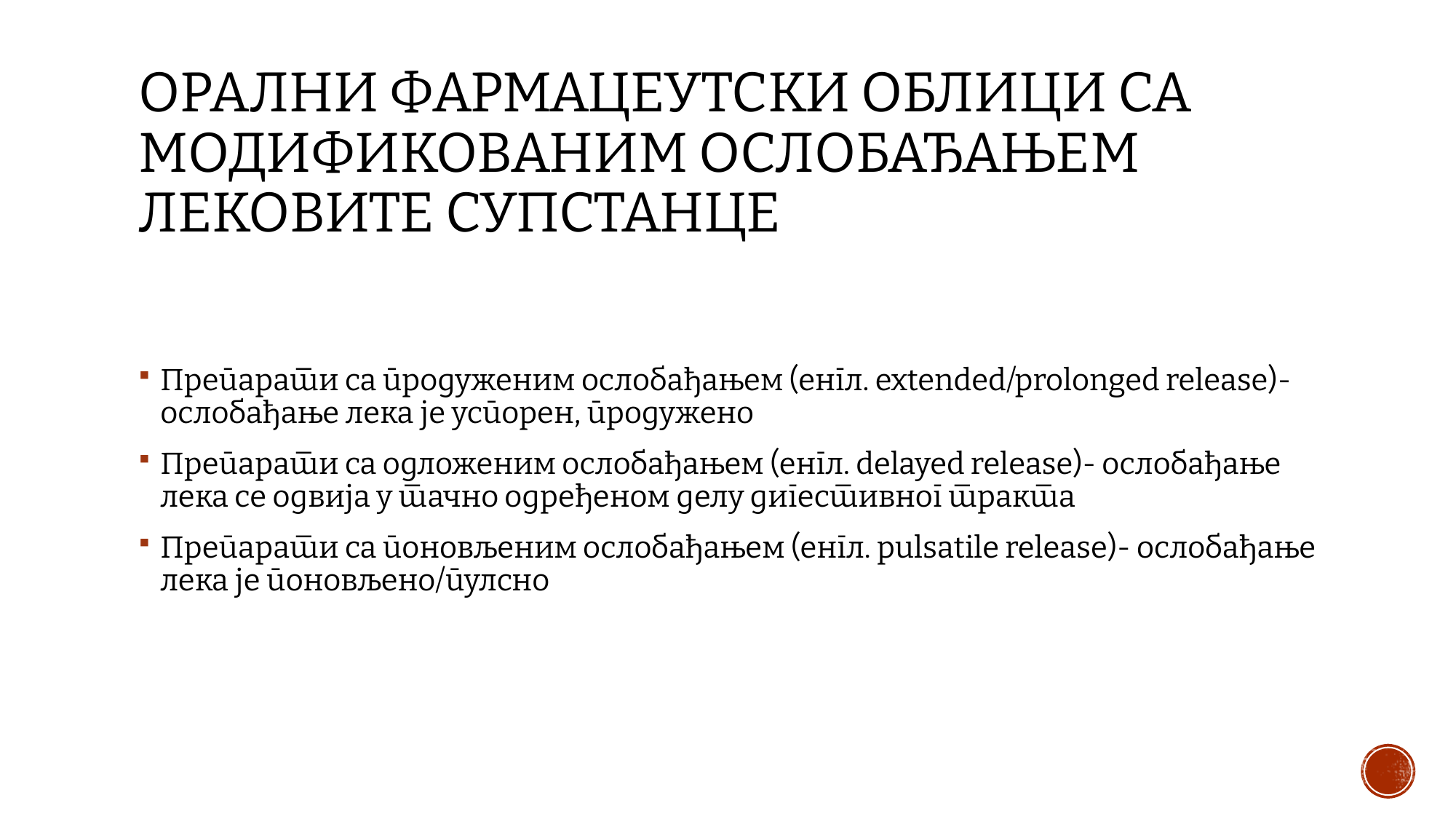

# Орални фармацеутски облици са модификованим ослобађањем лековите супстанце

Препарати са продуженим ослобађањем (енгл. extended/prolonged release)- ослобађање лека је успорен, продужено
Препарати са одложеним ослобађањем (енгл. delayed release)- ослобађање лека се одвија у тачно одређеном делу дигестивног тракта
Препарати са поновљеним ослобађањем (енгл. pulsatile release)- ослобађање лека је поновљено/пулсно